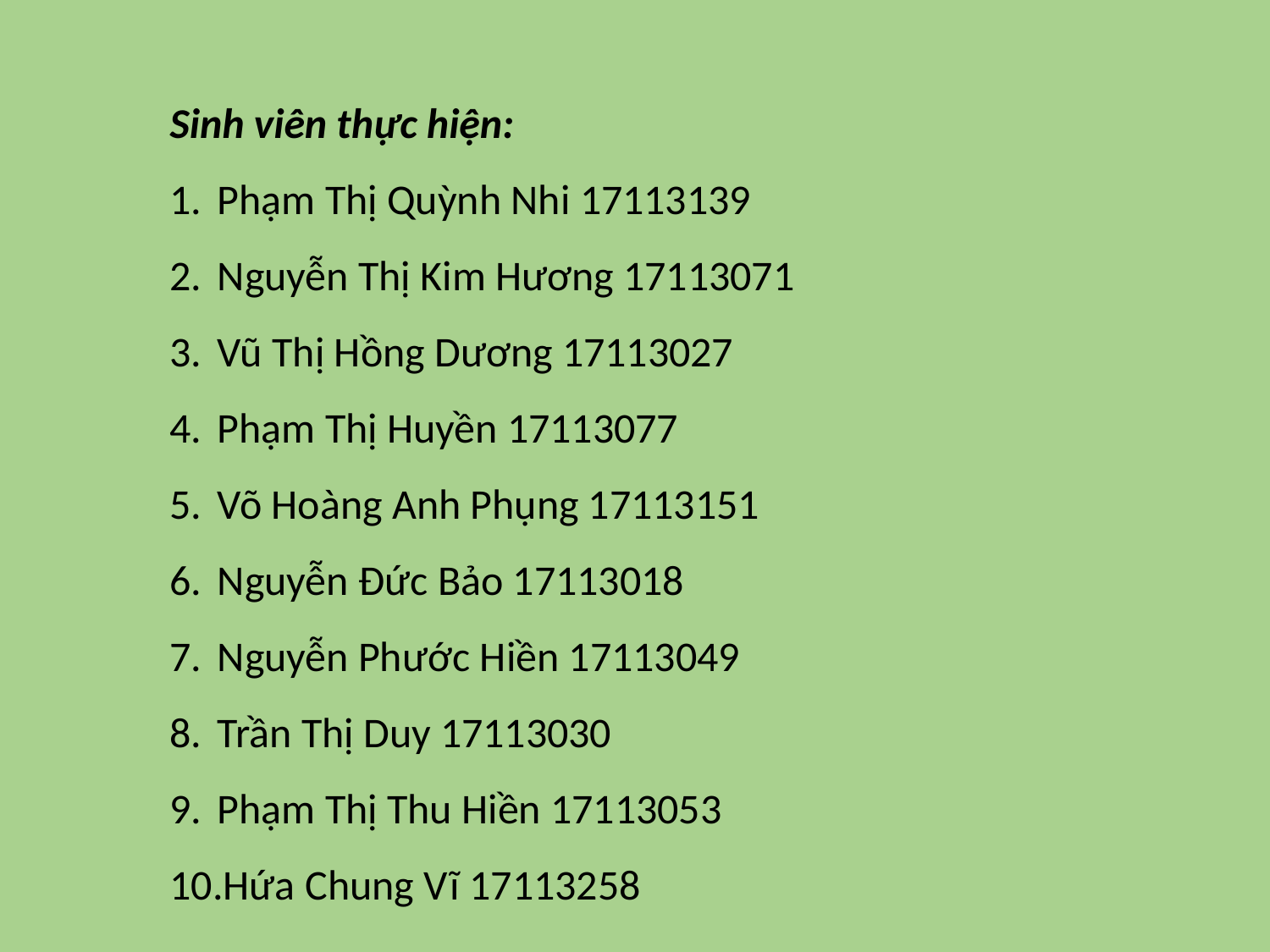

Sinh viên thực hiện:
Phạm Thị Quỳnh Nhi 17113139
Nguyễn Thị Kim Hương 17113071
Vũ Thị Hồng Dương 17113027
Phạm Thị Huyền 17113077
Võ Hoàng Anh Phụng 17113151
Nguyễn Đức Bảo 17113018
Nguyễn Phước Hiền 17113049
Trần Thị Duy 17113030
Phạm Thị Thu Hiền 17113053
Hứa Chung Vĩ 17113258
2